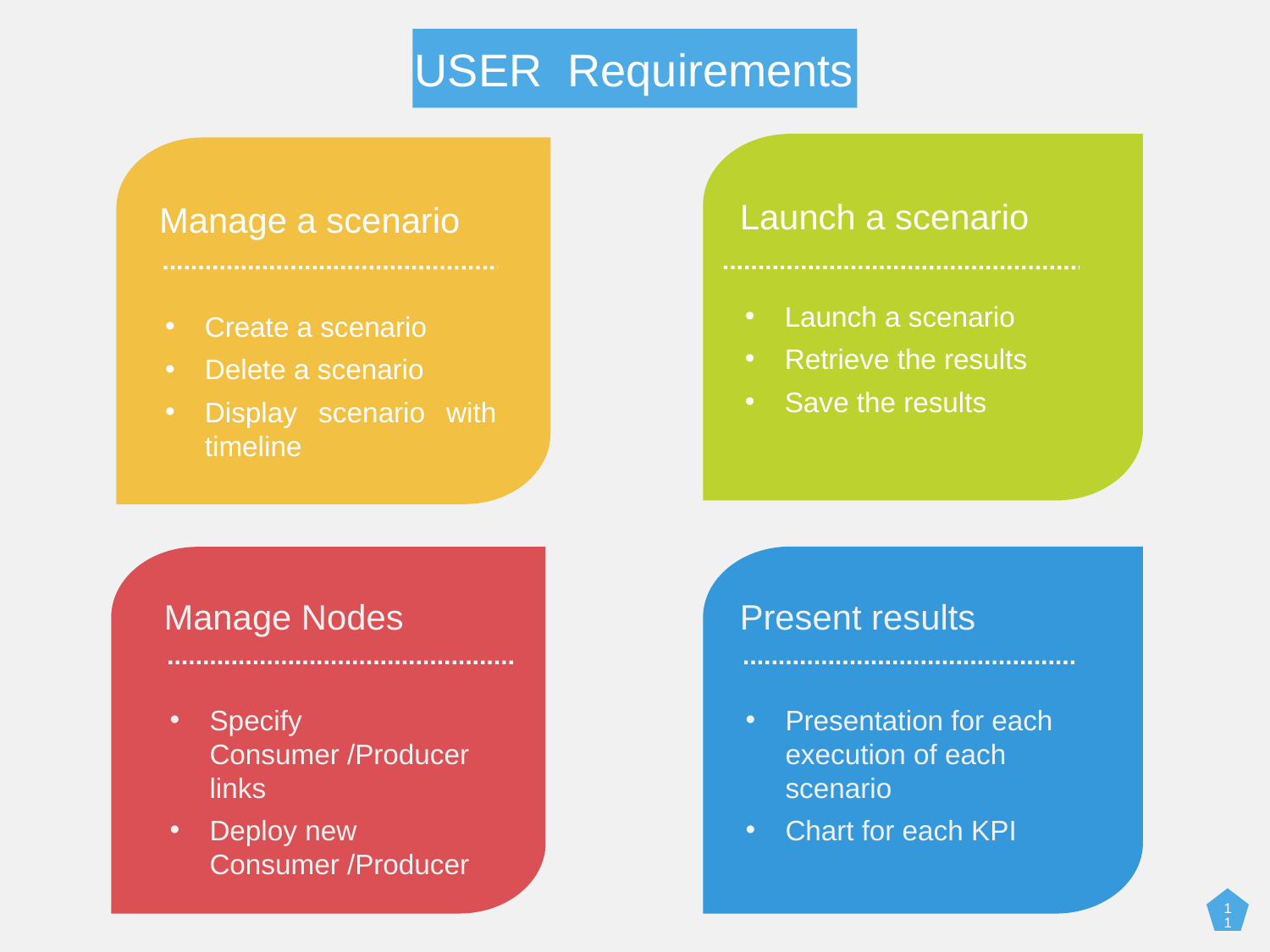

USER  Requirements

Manage a scenario

Create a scenario
Delete a scenario
Display scenario with timeline
Launch a scenario

Launch a scenario
Retrieve the results
Save the results

Manage Nodes

Specify Consumer /Producer links
Deploy new Consumer /Producer
Present results

Presentation for each execution of each scenario
Chart for each KPI
11